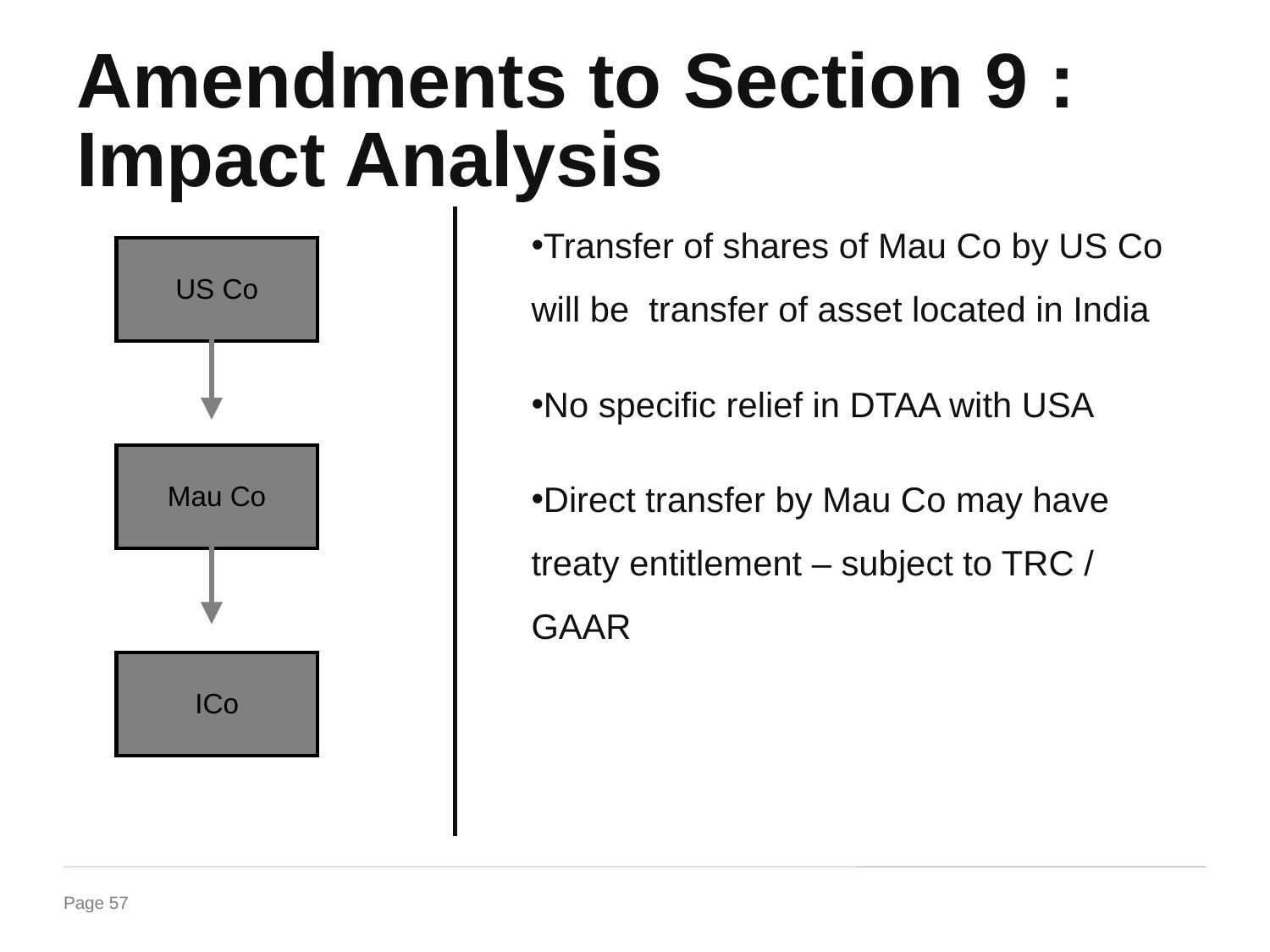

Amendments to Section 9 : Impact Analysis
Transfer of shares of Mau Co by US Co will be  transfer of asset located in India
No specific relief in DTAA with USA
Direct transfer by Mau Co may have treaty entitlement – subject to TRC / GAAR
| US Co |
| --- |
|  |
| Mau Co |
|  |
| ICo |